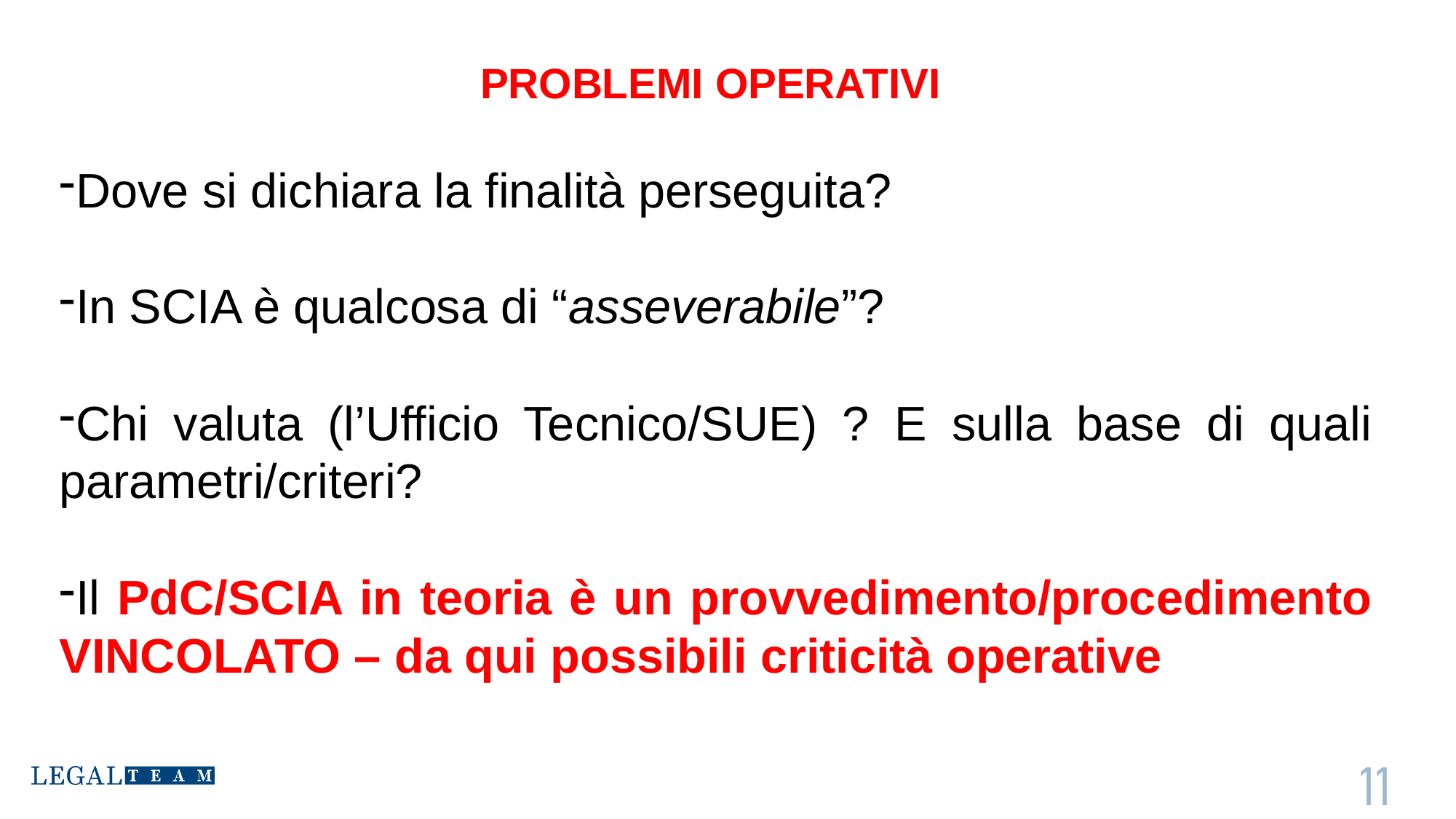

# PROBLEMI OPERATIVI

Dove si dichiara la finalità perseguita?

In SCIA è qualcosa di “asseverabile”?

Chi valuta (l’Ufficio Tecnico/SUE) ? E sulla base di quali parametri/criteri?

Il PdC/SCIA in teoria è un provvedimento/procedimento VINCOLATO – da qui possibili criticità operative

11